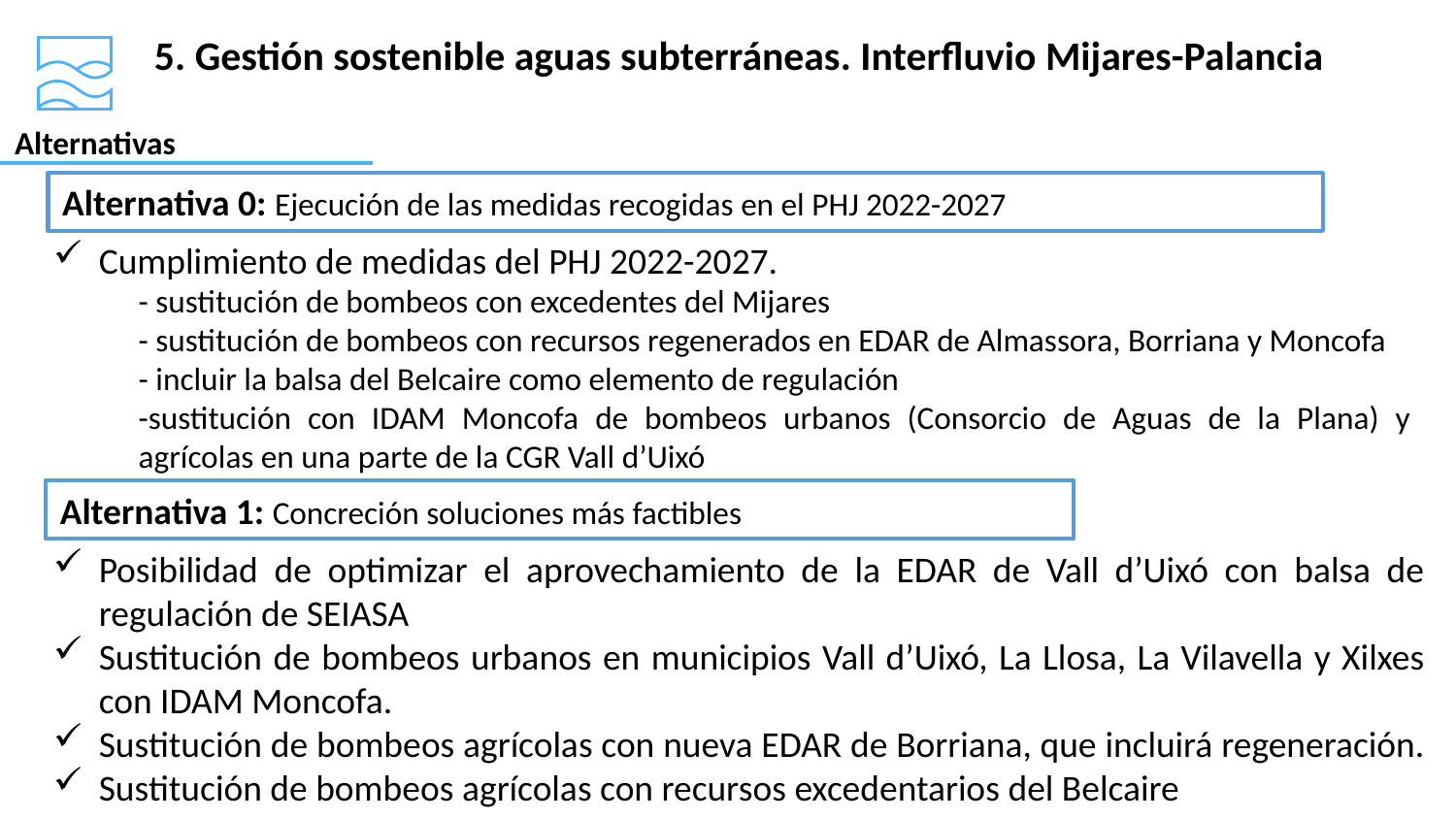

5. Gestión sostenible aguas subterráneas. Interfluvio Mijares-Palancia
Alternativas
Alternativa 0: Ejecución de las medidas recogidas en el PHJ 2022-2027
Cumplimiento de medidas del PHJ 2022-2027.
	- sustitución de bombeos con excedentes del Mijares
	- sustitución de bombeos con recursos regenerados en EDAR de Almassora, Borriana y Moncofa
	- incluir la balsa del Belcaire como elemento de regulación
	-sustitución con IDAM Moncofa de bombeos urbanos (Consorcio de Aguas de la Plana) y agrícolas en una parte de la CGR Vall d’Uixó
Alternativa 1: Concreción soluciones más factibles
Posibilidad de optimizar el aprovechamiento de la EDAR de Vall d’Uixó con balsa de regulación de SEIASA
Sustitución de bombeos urbanos en municipios Vall d’Uixó, La Llosa, La Vilavella y Xilxes con IDAM Moncofa.
Sustitución de bombeos agrícolas con nueva EDAR de Borriana, que incluirá regeneración.
Sustitución de bombeos agrícolas con recursos excedentarios del Belcaire